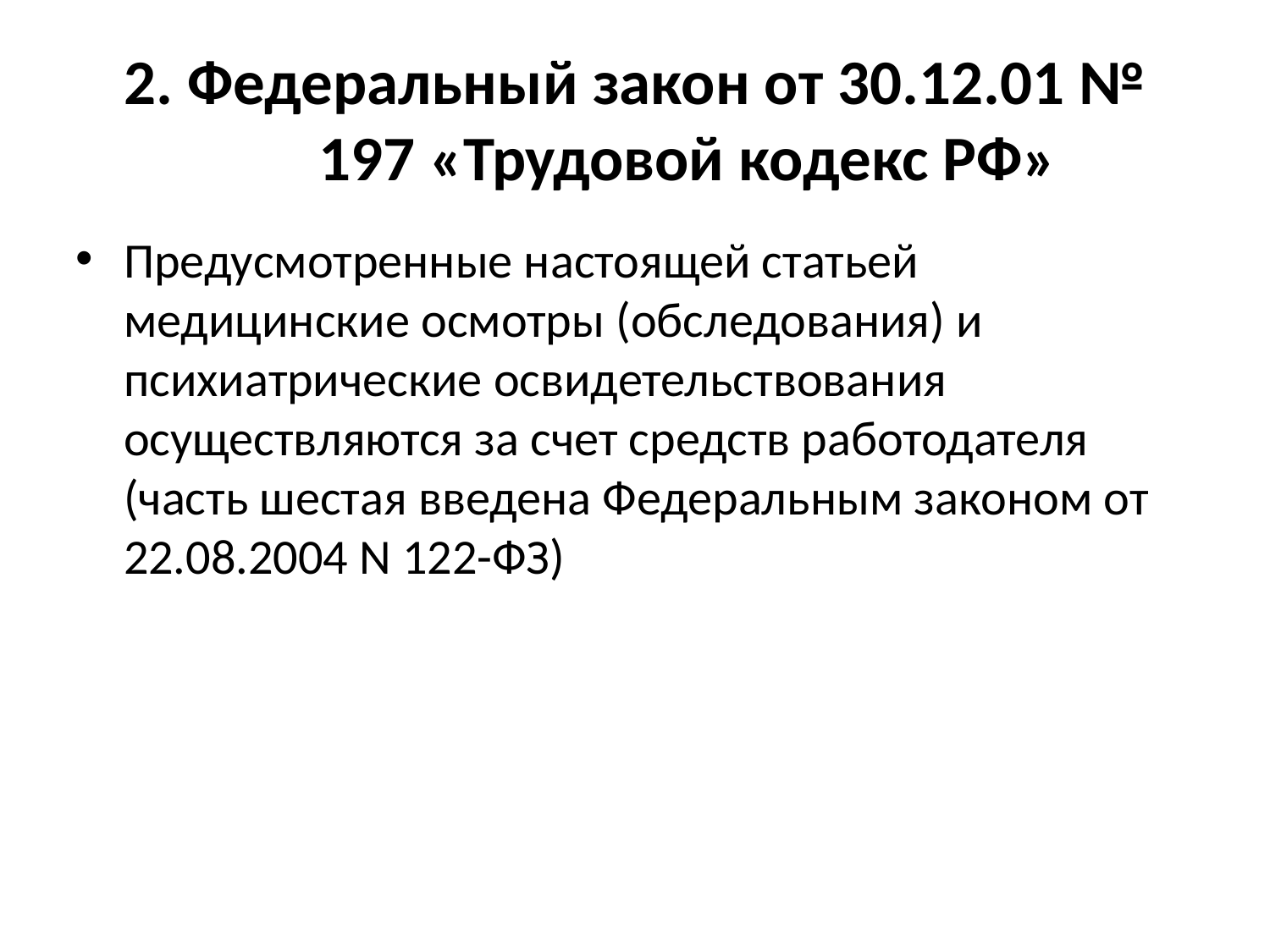

2. Федеральный закон от 30.12.01 № 197 «Трудовой кодекс РФ»
Предусмотренные настоящей статьей медицинские осмотры (обследования) и психиатрические освидетельствования осуществляются за счет средств работодателя (часть шестая введена Федеральным законом от 22.08.2004 N 122-ФЗ)